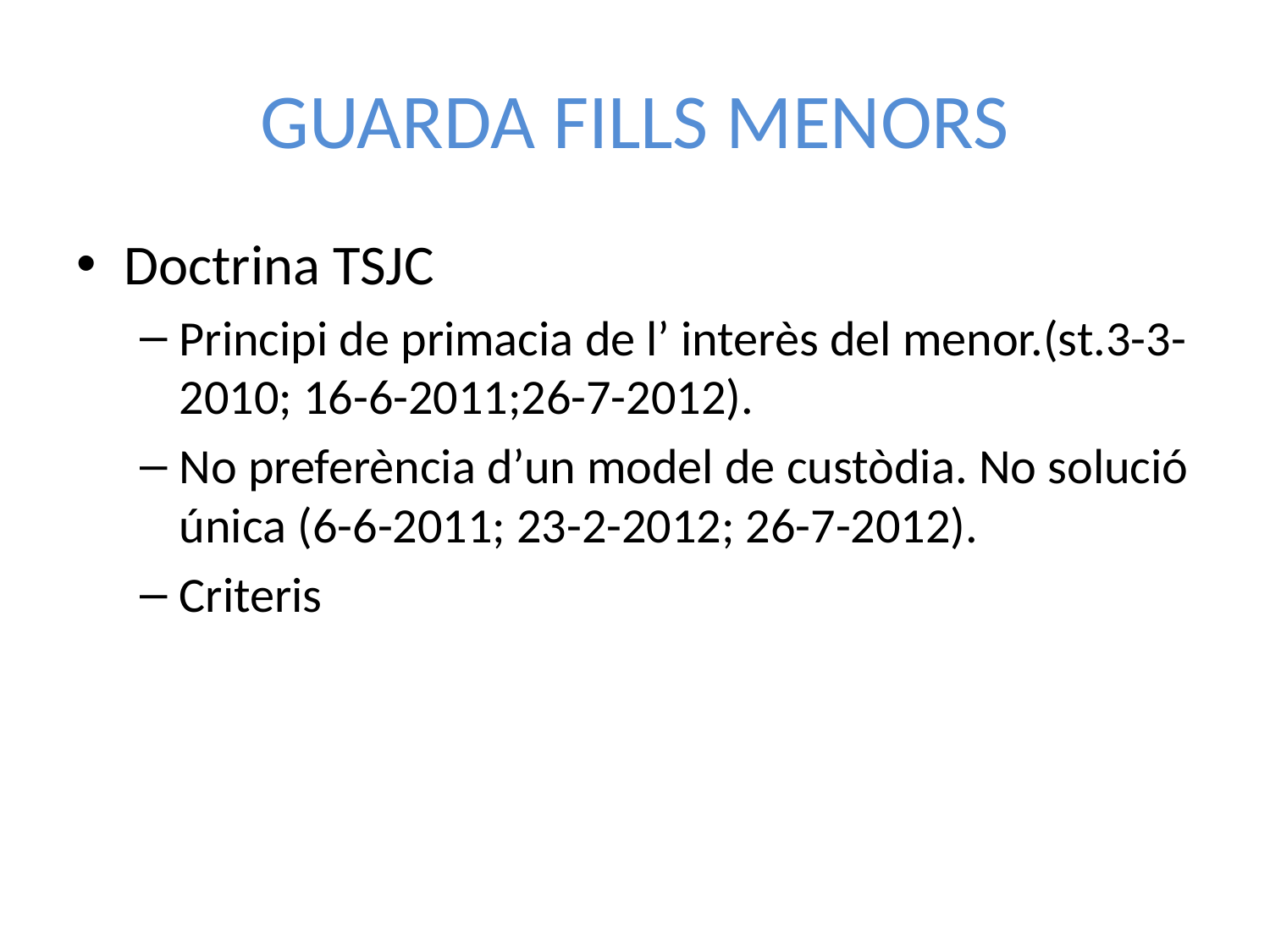

# GUARDA FILLS MENORS
Doctrina TSJC
Principi de primacia de l’ interès del menor.(st.3-3-2010; 16-6-2011;26-7-2012).
No preferència d’un model de custòdia. No solució única (6-6-2011; 23-2-2012; 26-7-2012).
Criteris